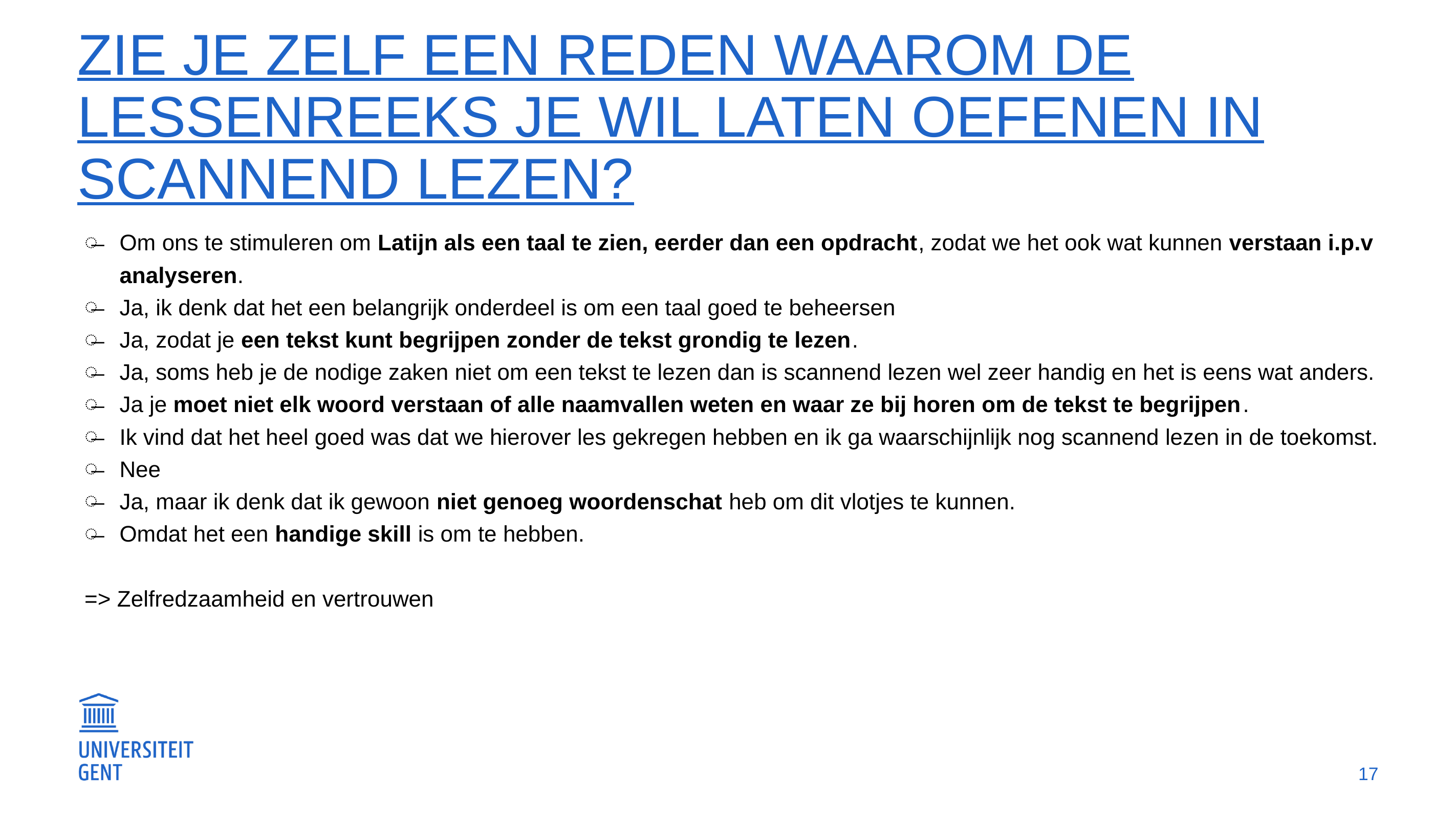

# Zie je zelf een reden waarom de lessenreeks je wil laten oefenen in scannend lezen?
Om ons te stimuleren om Latijn als een taal te zien, eerder dan een opdracht, zodat we het ook wat kunnen verstaan i.p.v analyseren.
Ja, ik denk dat het een belangrijk onderdeel is om een taal goed te beheersen
Ja, zodat je een tekst kunt begrijpen zonder de tekst grondig te lezen.
Ja, soms heb je de nodige zaken niet om een tekst te lezen dan is scannend lezen wel zeer handig en het is eens wat anders.
Ja je moet niet elk woord verstaan of alle naamvallen weten en waar ze bij horen om de tekst te begrijpen.
Ik vind dat het heel goed was dat we hierover les gekregen hebben en ik ga waarschijnlijk nog scannend lezen in de toekomst.
Nee
Ja, maar ik denk dat ik gewoon niet genoeg woordenschat heb om dit vlotjes te kunnen.
Omdat het een handige skill is om te hebben.

=> Zelfredzaamheid en vertrouwen

17